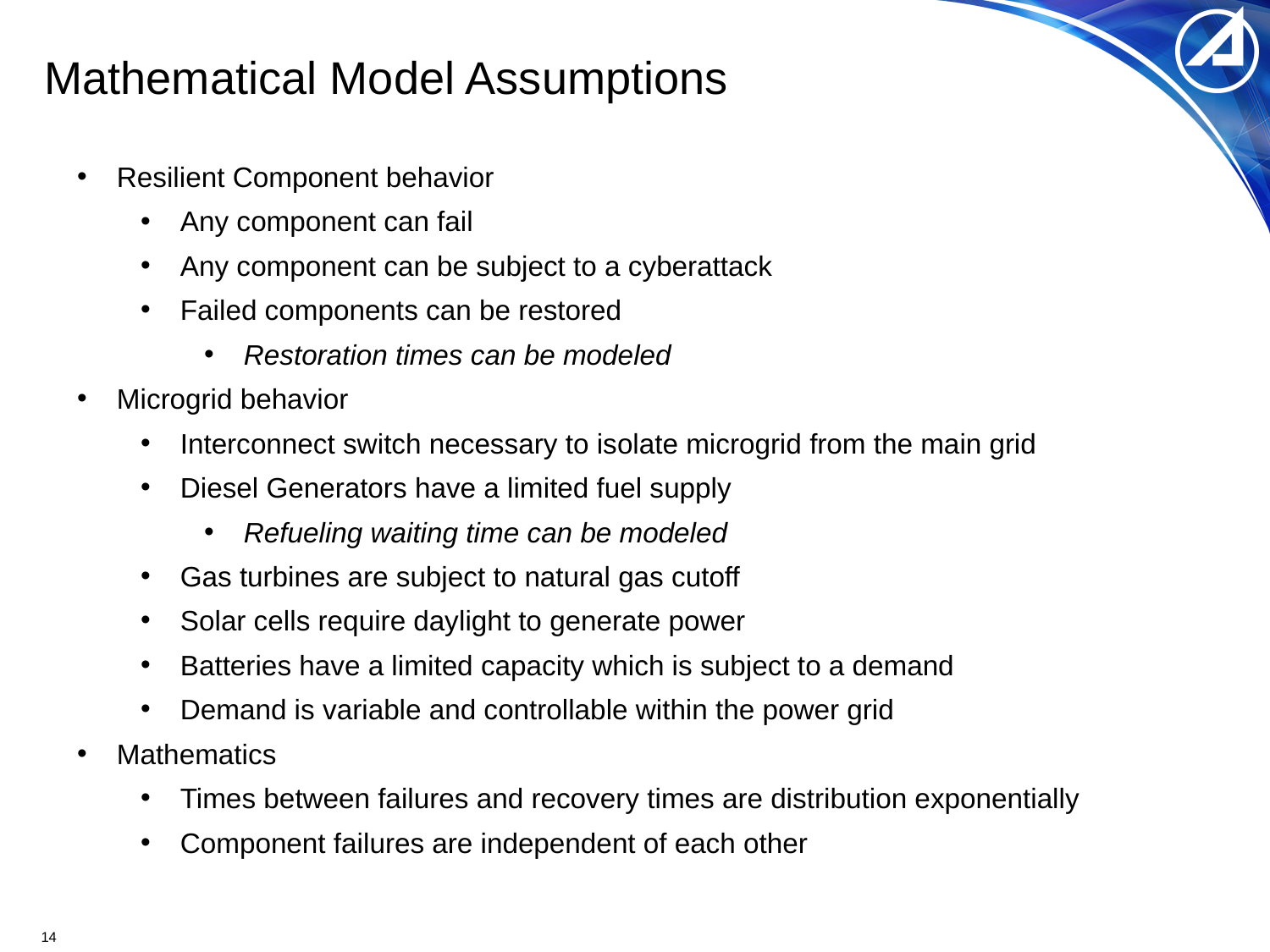

# Mathematical Model Assumptions
Resilient Component behavior
Any component can fail
Any component can be subject to a cyberattack
Failed components can be restored
Restoration times can be modeled
Microgrid behavior
Interconnect switch necessary to isolate microgrid from the main grid
Diesel Generators have a limited fuel supply
Refueling waiting time can be modeled
Gas turbines are subject to natural gas cutoff
Solar cells require daylight to generate power
Batteries have a limited capacity which is subject to a demand
Demand is variable and controllable within the power grid
Mathematics
Times between failures and recovery times are distribution exponentially
Component failures are independent of each other